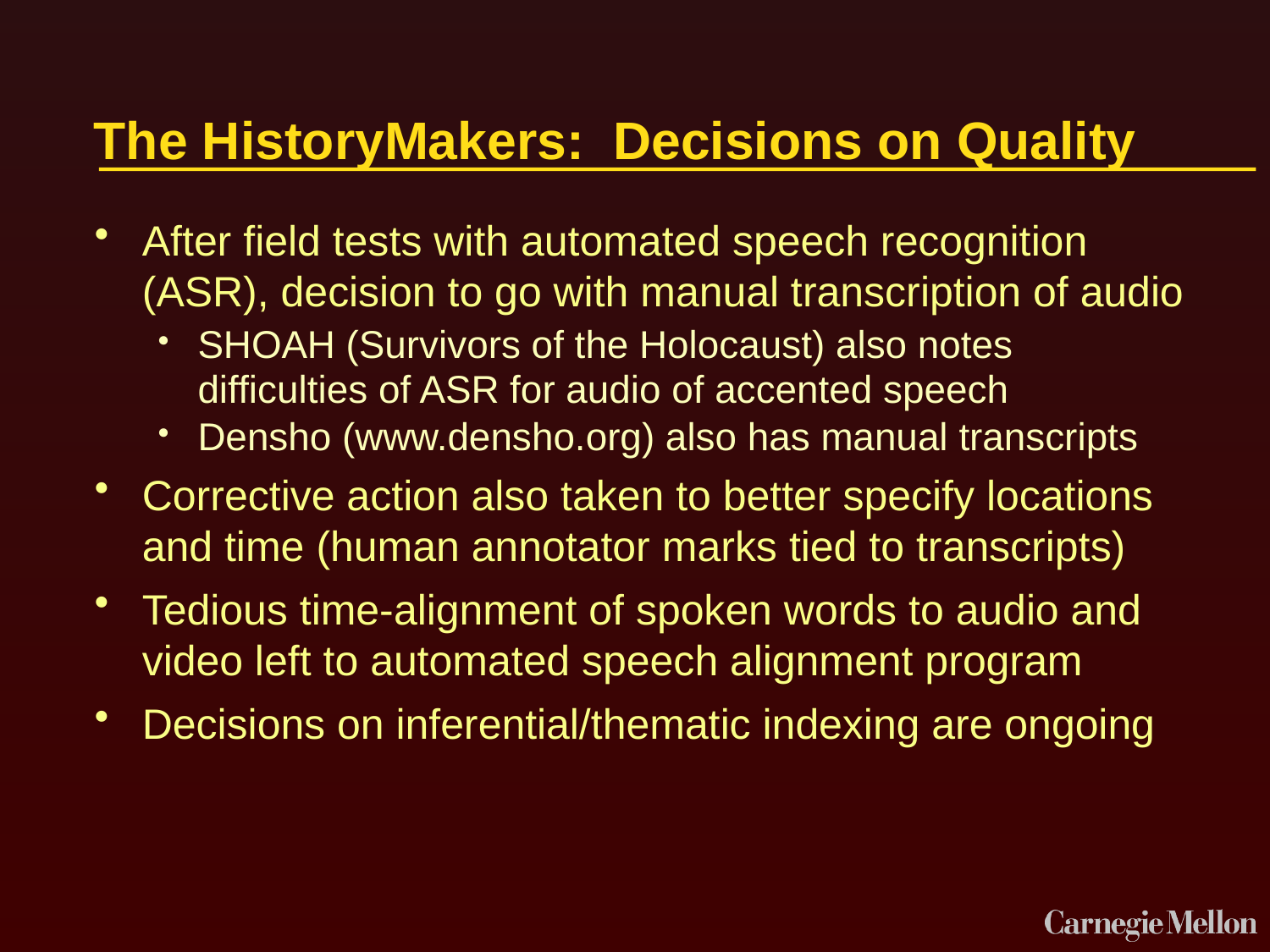

# The HistoryMakers:  Decisions on Quality
After field tests with automated speech recognition (ASR), decision to go with manual transcription of audio
SHOAH (Survivors of the Holocaust) also notes difficulties of ASR for audio of accented speech
Densho (www.densho.org) also has manual transcripts
Corrective action also taken to better specify locations and time (human annotator marks tied to transcripts)
Tedious time-alignment of spoken words to audio and video left to automated speech alignment program
Decisions on inferential/thematic indexing are ongoing